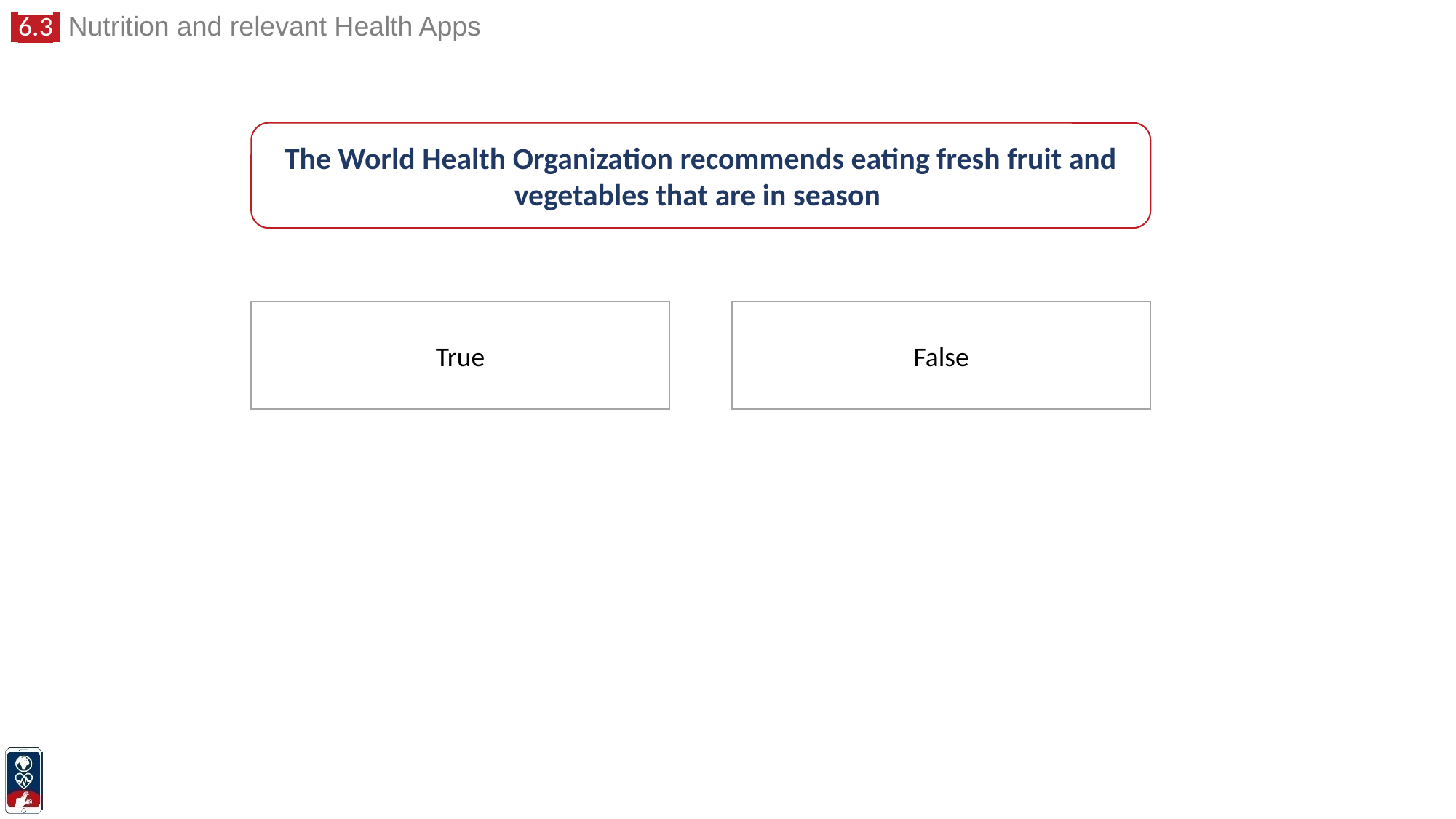

The World Health Organization recommends eating fresh fruit and vegetables that are in season
True
False